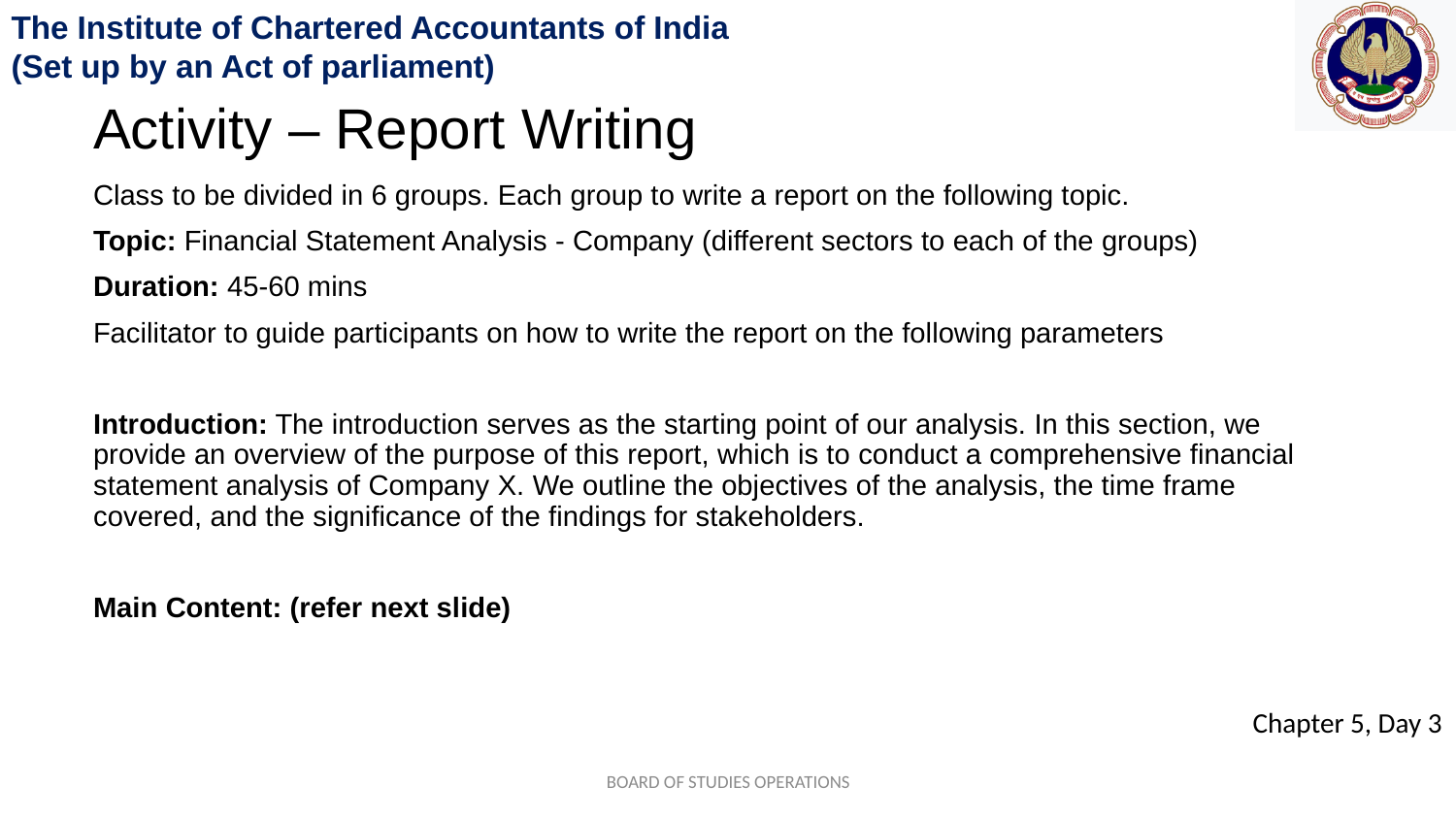

Activity – Report Writing
Class to be divided in 6 groups. Each group to write a report on the following topic.
Topic: Financial Statement Analysis - Company (different sectors to each of the groups)
Duration: 45-60 mins
Facilitator to guide participants on how to write the report on the following parameters

Introduction: The introduction serves as the starting point of our analysis. In this section, we provide an overview of the purpose of this report, which is to conduct a comprehensive financial statement analysis of Company X. We outline the objectives of the analysis, the time frame covered, and the significance of the findings for stakeholders.

Main Content: (refer next slide)
BOARD OF STUDIES OPERATIONS